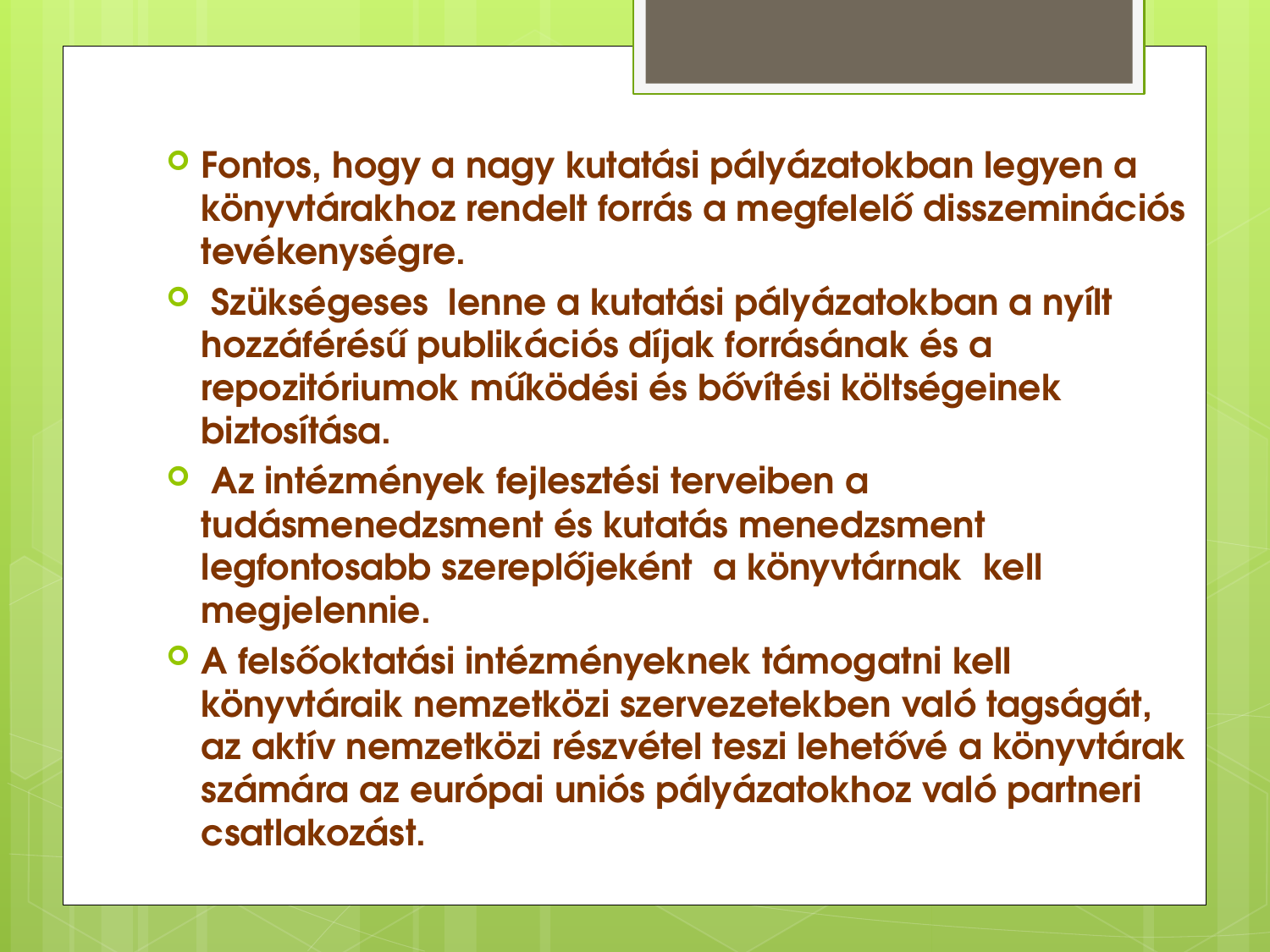

Fontos, hogy a nagy kutatási pályázatokban legyen a könyvtárakhoz rendelt forrás a megfelelő disszeminációs tevékenységre.
 Szükségeses  lenne a kutatási pályázatokban a nyílt hozzáférésű publikációs díjak forrásának és a repozitóriumok működési és bővítési költségeinek biztosítása.
 Az intézmények fejlesztési terveiben a tudásmenedzsment és kutatás menedzsment legfontosabb szereplőjeként  a könyvtárnak  kell megjelennie.
A felsőoktatási intézményeknek támogatni kell könyvtáraik nemzetközi szervezetekben való tagságát, az aktív nemzetközi részvétel teszi lehetővé a könyvtárak számára az európai uniós pályázatokhoz való partneri csatlakozást.